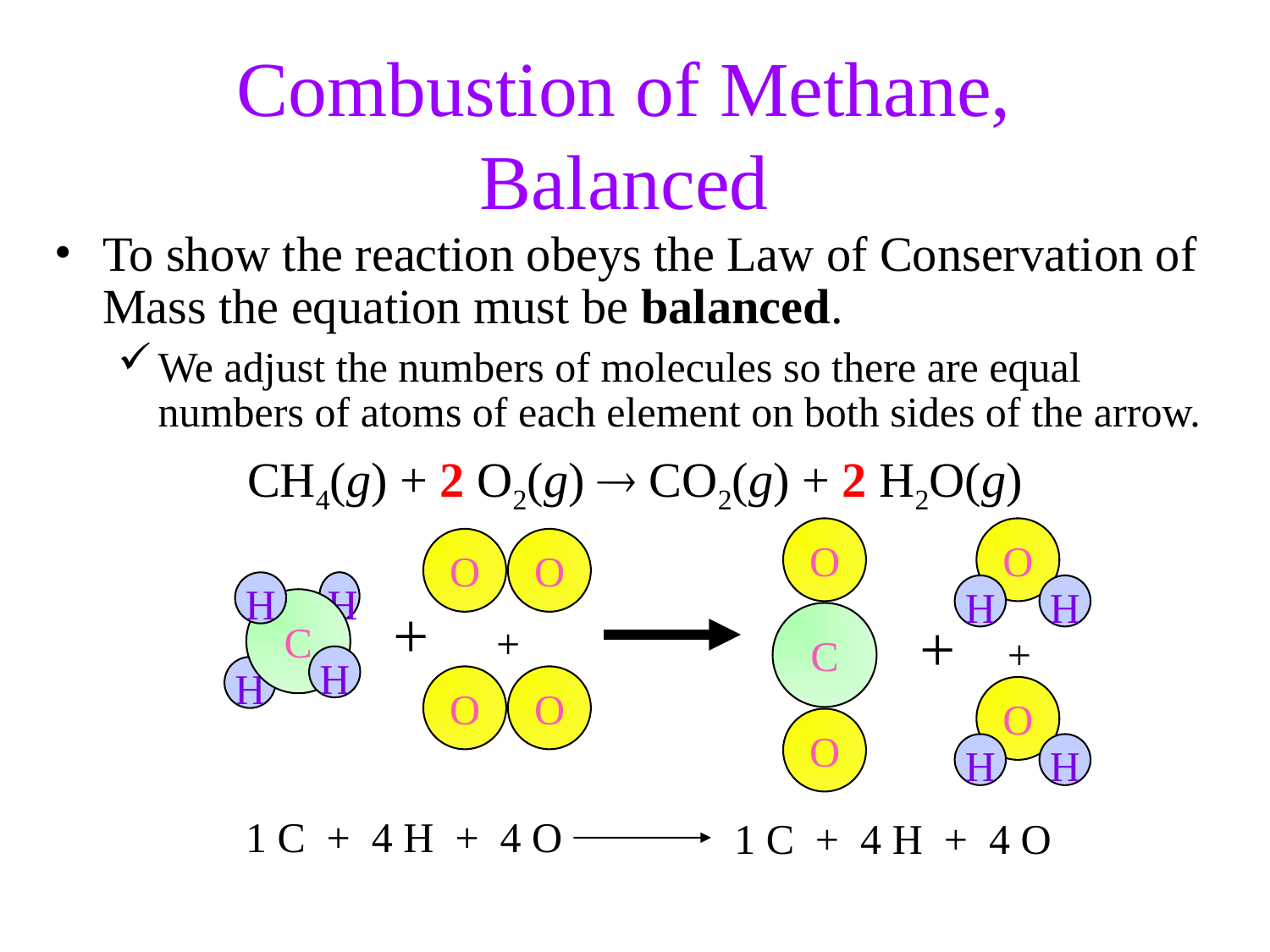

Combustion of Methane,
Balanced
To show the reaction obeys the Law of Conservation of Mass the equation must be balanced.
We adjust the numbers of molecules so there are equal numbers of atoms of each element on both sides of the arrow.
CH4(g) + 2 O2(g) → CO2(g) + 2 H2O(g)

O

C

O
+

O
H

H

+

O
H

H

O

O
+

O

O
H

H

+

C
H

H

1 C  +  4 H  +  4 O
1 C  +  4 H  +  4 O